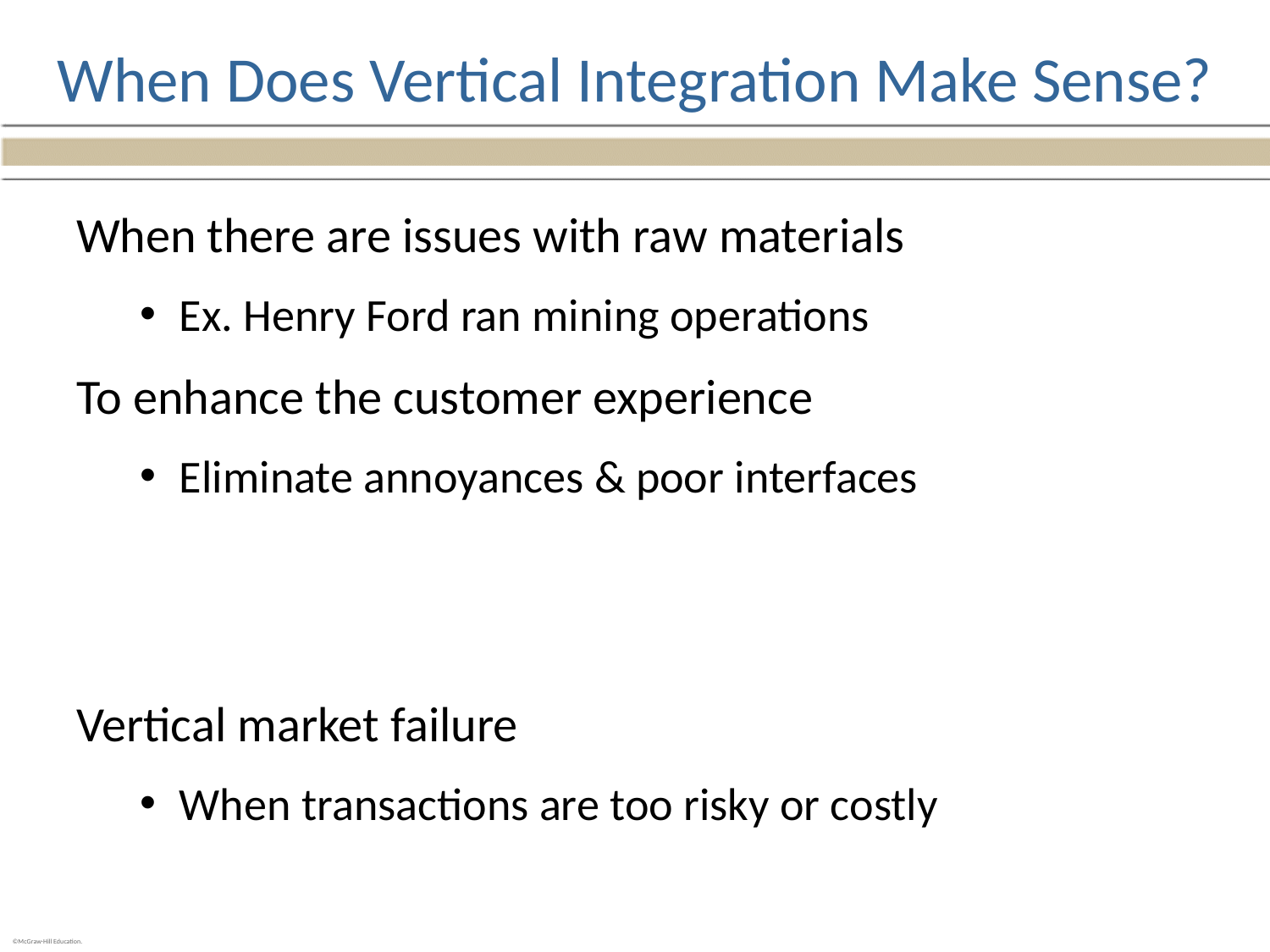

# When Does Vertical Integration Make Sense?
When there are issues with raw materials
Ex. Henry Ford ran mining operations
To enhance the customer experience
Eliminate annoyances & poor interfaces

Vertical market failure
When transactions are too risky or costly